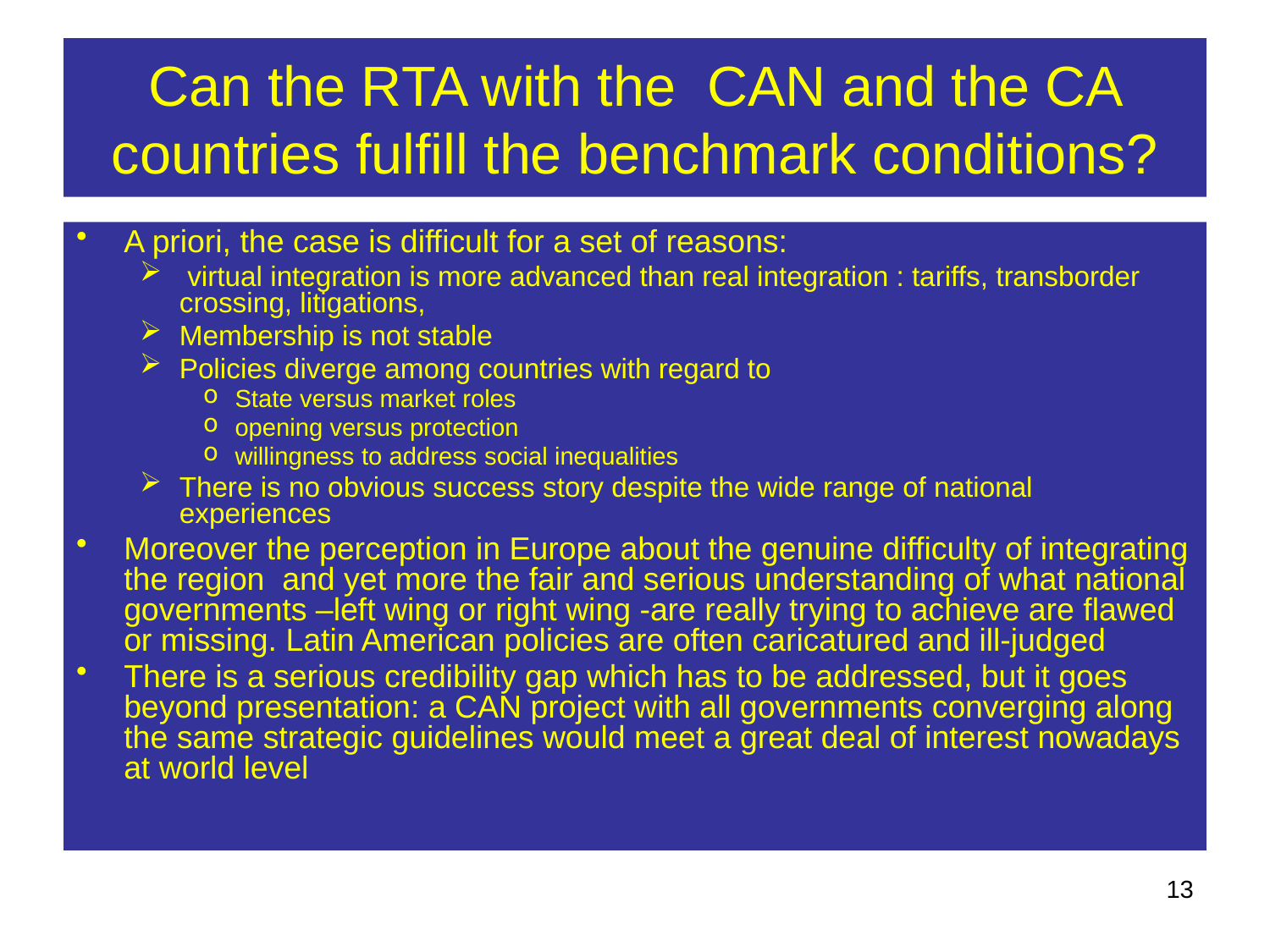

# Can the RTA with the  CAN and the CA countries fulfill the benchmark conditions?
A priori, the case is difficult for a set of reasons:
 virtual integration is more advanced than real integration : tariffs, transborder crossing, litigations,
Membership is not stable
Policies diverge among countries with regard to
State versus market roles
opening versus protection
willingness to address social inequalities
There is no obvious success story despite the wide range of national experiences
Moreover the perception in Europe about the genuine difficulty of integrating the region  and yet more the fair and serious understanding of what national governments –left wing or right wing -are really trying to achieve are flawed or missing. Latin American policies are often caricatured and ill-judged
There is a serious credibility gap which has to be addressed, but it goes beyond presentation: a CAN project with all governments converging along the same strategic guidelines would meet a great deal of interest nowadays at world level
13